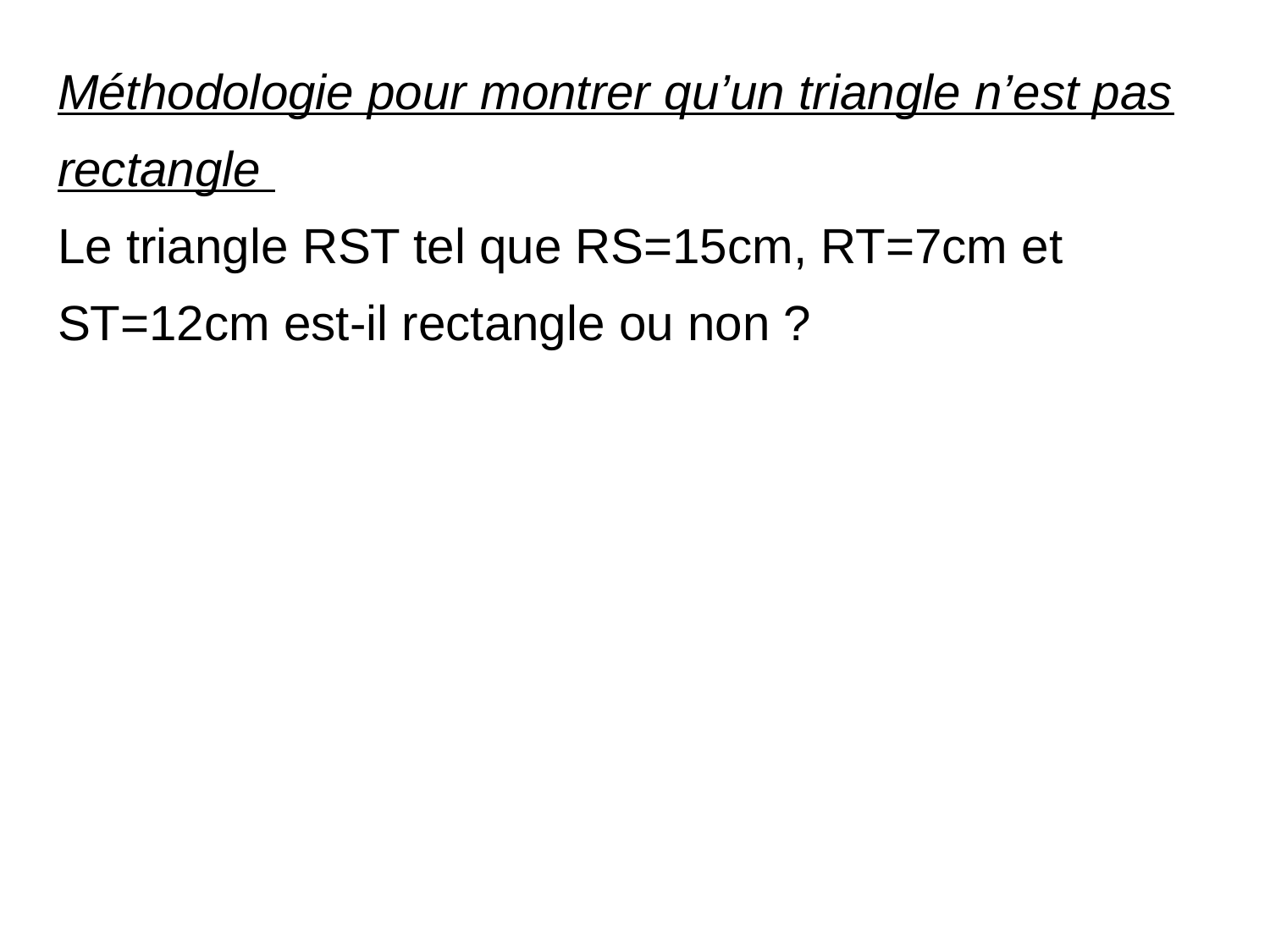

Méthodologie pour montrer qu’un triangle n’est pas rectangle
Le triangle RST tel que RS=15cm, RT=7cm et ST=12cm est-il rectangle ou non ?